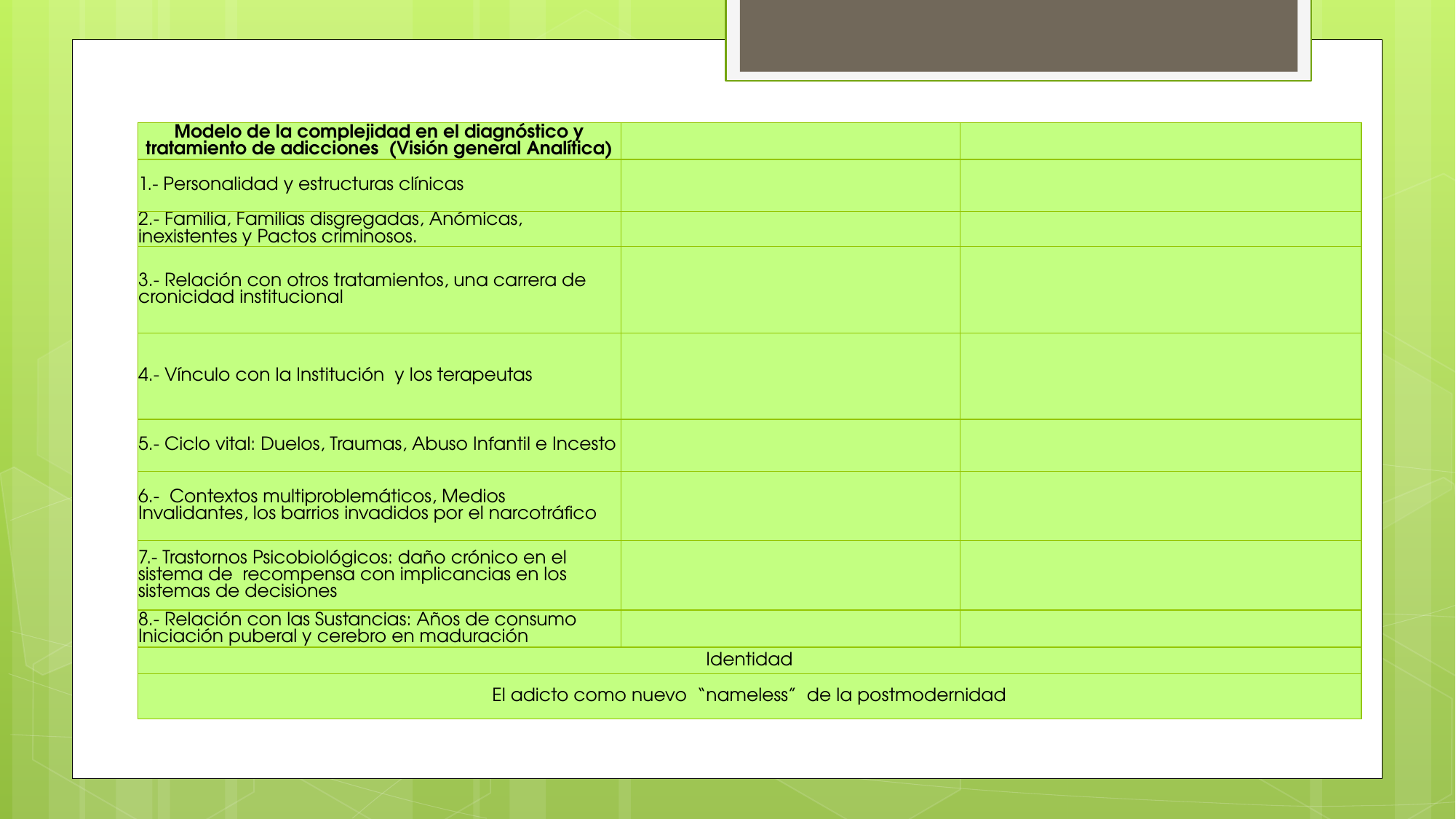

| Modelo de la complejidad en el diagnóstico y tratamiento de adicciones (Visión general Analítica) |  |  |
| --- | --- | --- |
| 1.- Personalidad y estructuras clínicas |  |  |
| 2.- Familia, Familias disgregadas, Anómicas, inexistentes y Pactos criminosos. |  |  |
| 3.- Relación con otros tratamientos, una carrera de cronicidad institucional |  |  |
| 4.- Vínculo con la Institución y los terapeutas |  |  |
| 5.- Ciclo vital: Duelos, Traumas, Abuso Infantil e Incesto |  |  |
| 6.- Contextos multiproblemáticos, Medios Invalidantes, los barrios invadidos por el narcotráfico |  |  |
| 7.- Trastornos Psicobiológicos: daño crónico en el sistema de recompensa con implicancias en los sistemas de decisiones |  |  |
| 8.- Relación con las Sustancias: Años de consumo Iniciación puberal y cerebro en maduración |  |  |
| Identidad |  |  |
| El adicto como nuevo “nameless” de la postmodernidad |  |  |
#